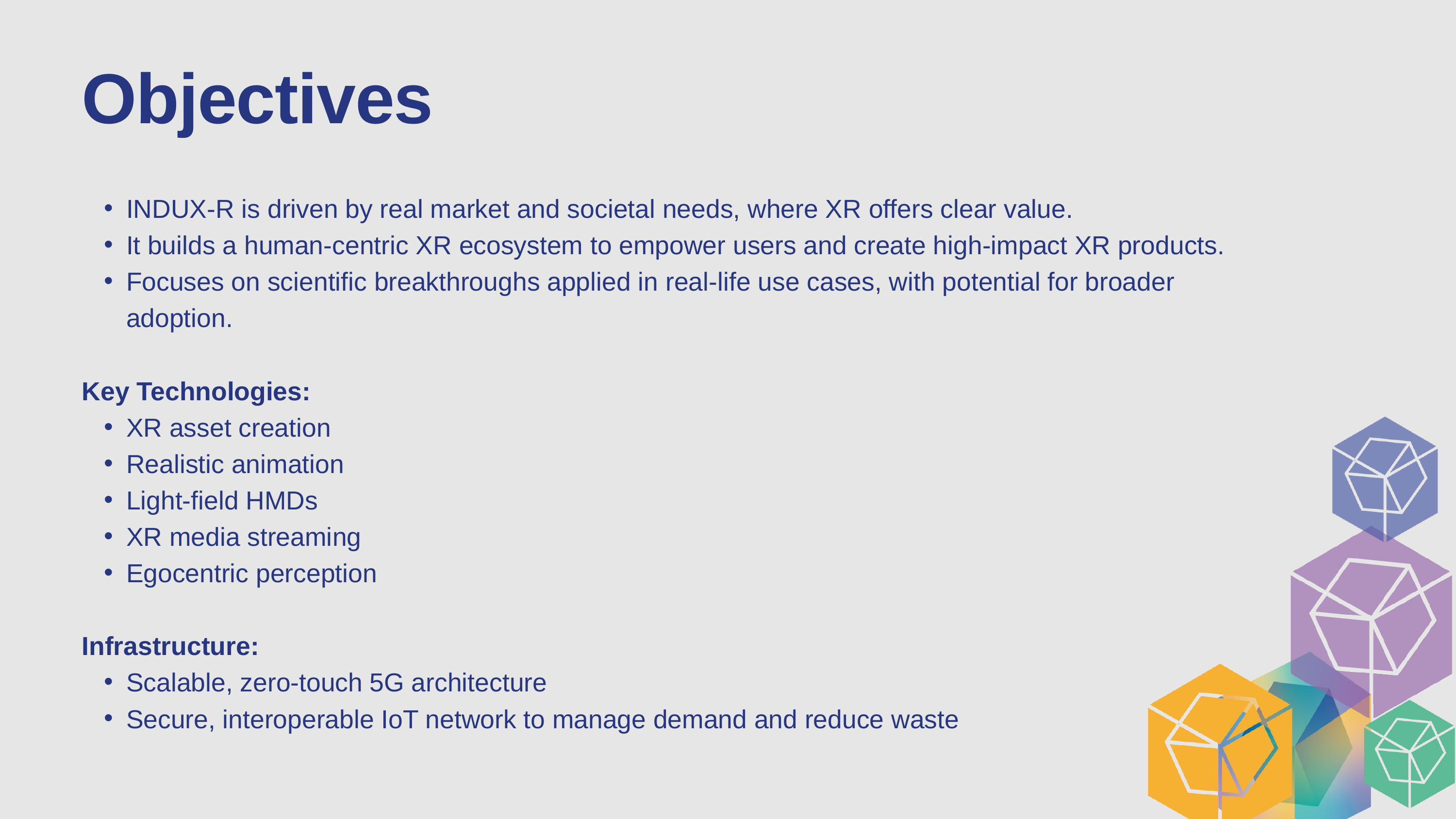

Objectives
INDUX-R is driven by real market and societal needs, where XR offers clear value.
It builds a human-centric XR ecosystem to empower users and create high-impact XR products.
Focuses on scientific breakthroughs applied in real-life use cases, with potential for broader adoption.

Key Technologies:
XR asset creation
Realistic animation
Light-field HMDs
XR media streaming
Egocentric perception

Infrastructure:
Scalable, zero-touch 5G architecture
Secure, interoperable IoT network to manage demand and reduce waste